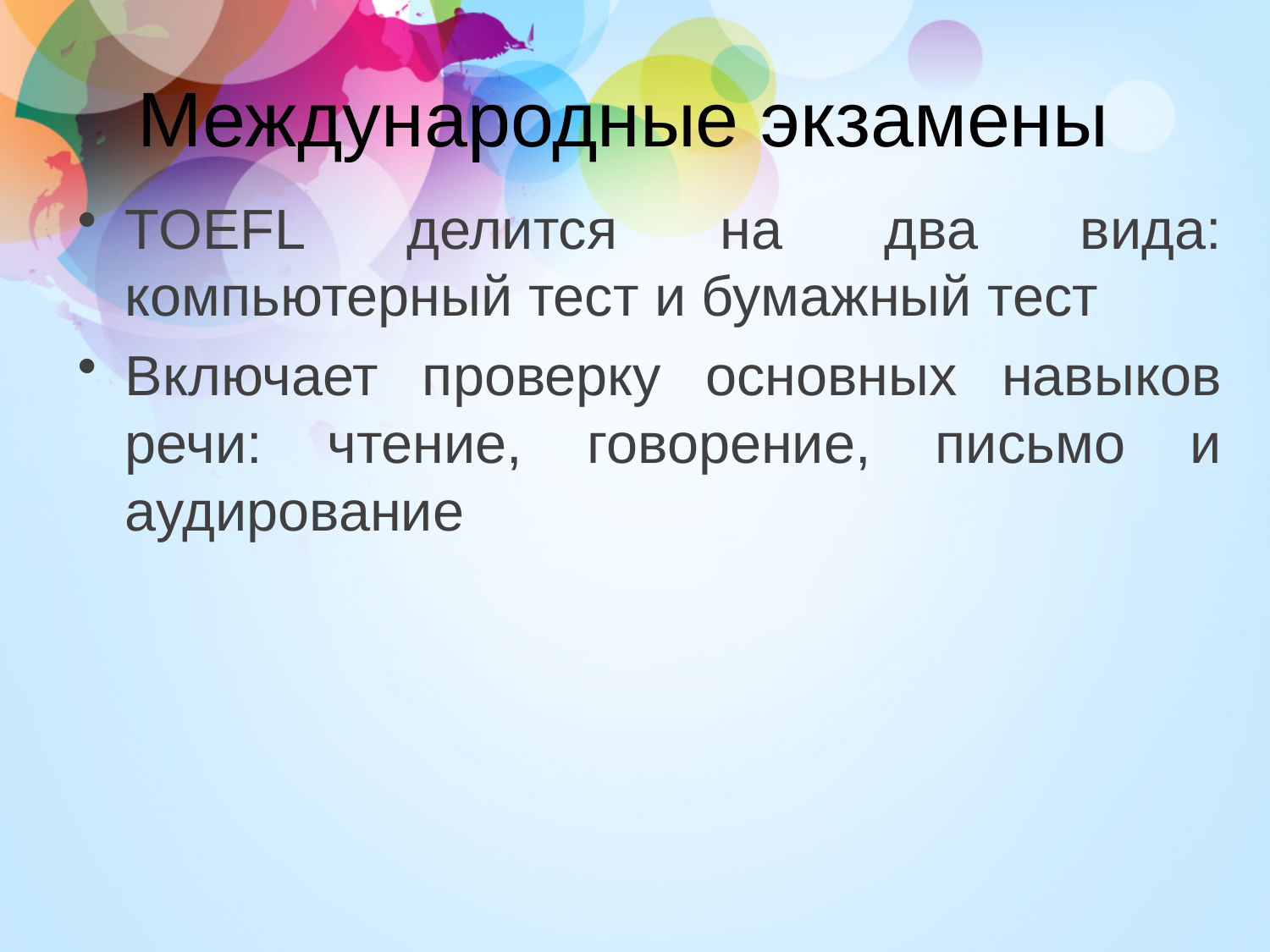

# Международные экзамены
TOEFL делится на два вида: компьютерный тест и бумажный тест
Включает проверку основных навыков речи: чтение, говорение, письмо и аудирование